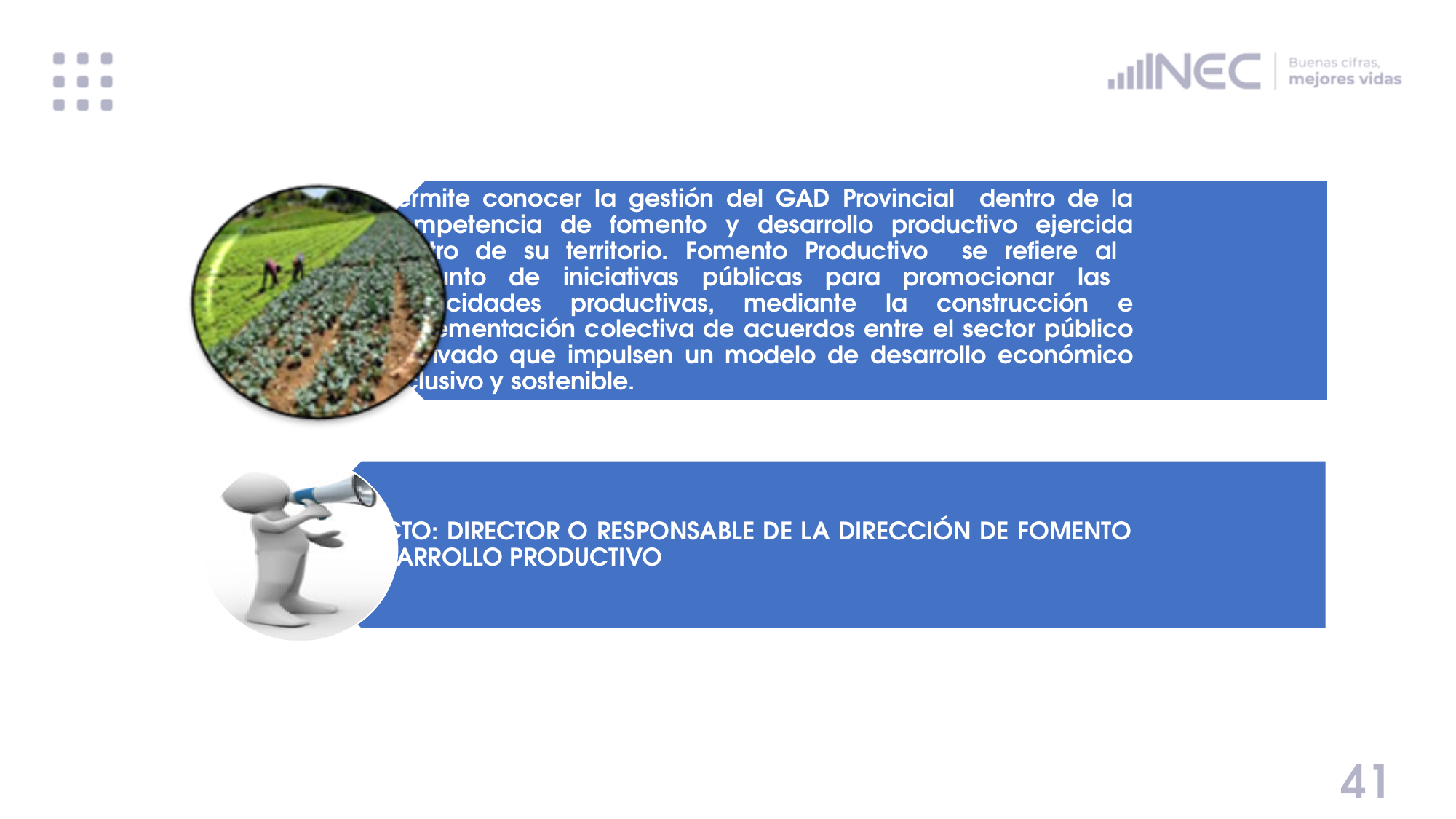

Permite conocer la gestión del GAD Provincial  dentro de la competencia de fomento y desarrollo productivo ejercida dentro de su territorio. Fomento Productivo  se refiere al  conjunto de iniciativas públicas para promocionar las  capacidades productivas, mediante la construcción e implementación colectiva de acuerdos entre el sector público y privado que impulsen un modelo de desarrollo económico inclusivo y sostenible.
DIRECTO: DIRECTOR O RESPONSABLE DE LA DIRECCIÓN DE FOMENTO Y DESARROLLO PRODUCTIVO

41